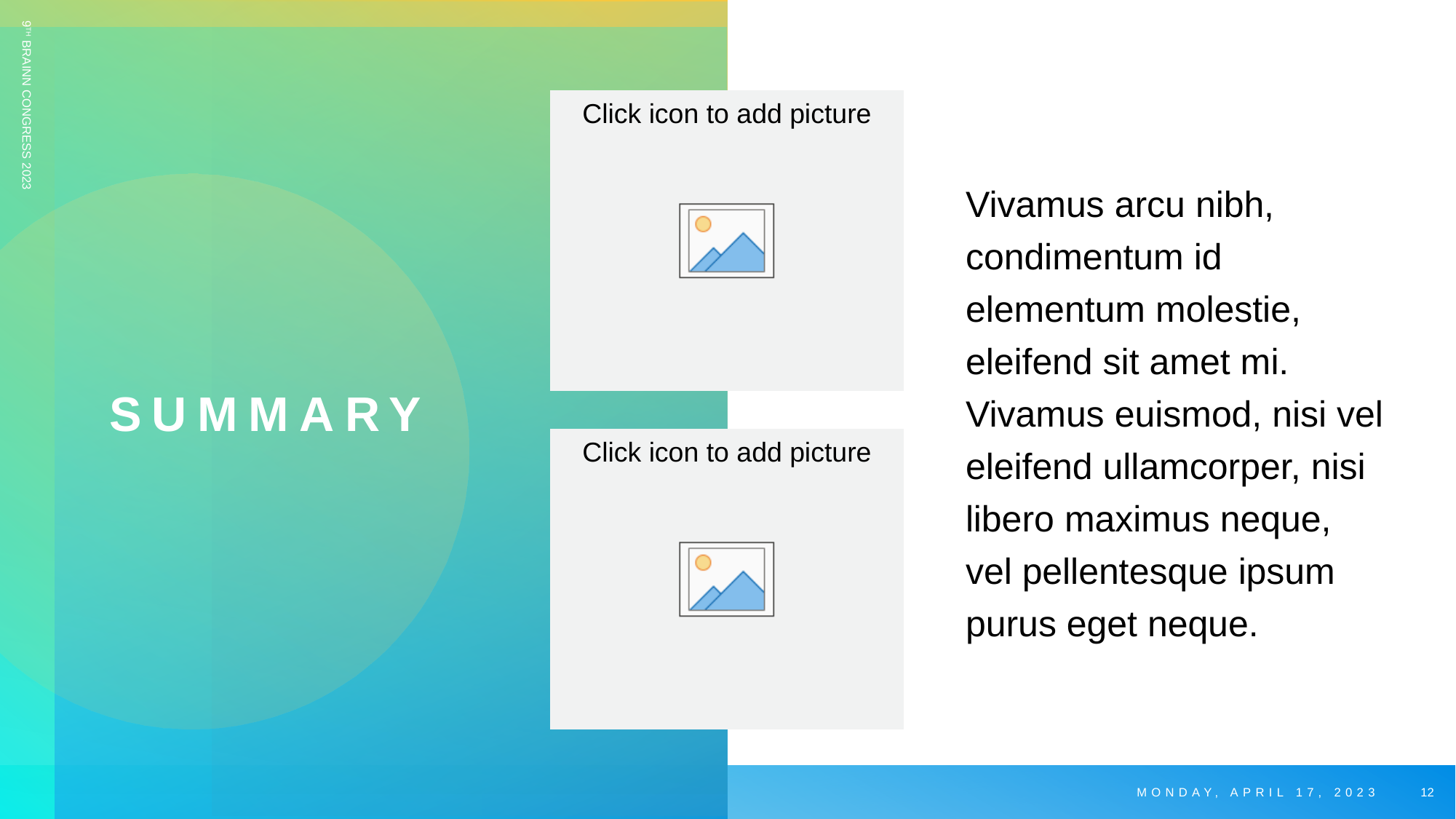

Vivamus arcu nibh, condimentum id elementum molestie, eleifend sit amet mi. Vivamus euismod, nisi vel eleifend ullamcorper, nisi libero maximus neque, vel pellentesque ipsum purus eget neque.

# Summary
9TH BRAINN CONGRESS 2023

Monday, APRIL 17, 2023
12